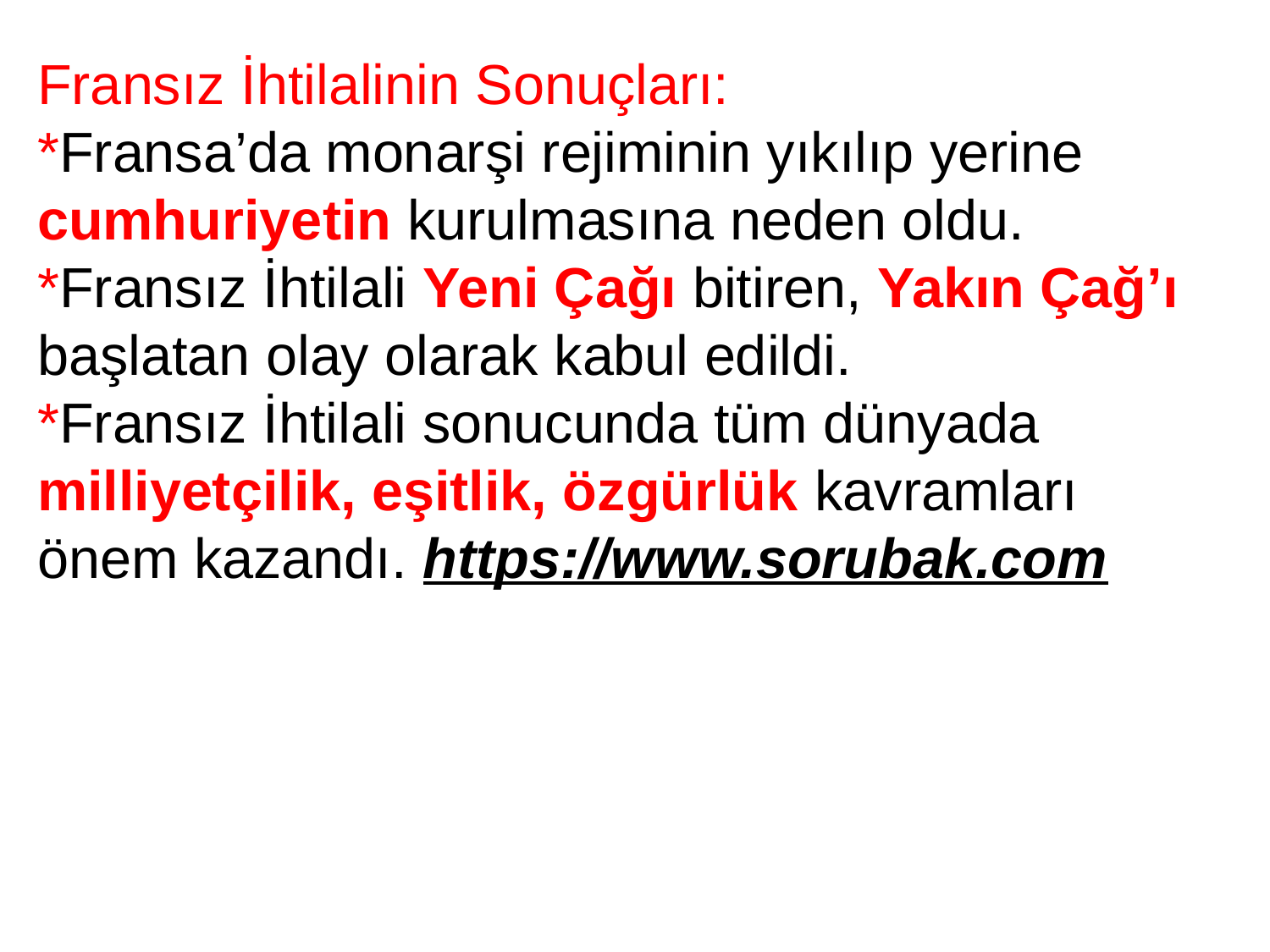

Fransız İhtilalinin Sonuçları:
*Fransa’da monarşi rejiminin yıkılıp yerine cumhuriyetin kurulmasına neden oldu.
*Fransız İhtilali Yeni Çağı bitiren, Yakın Çağ’ı başlatan olay olarak kabul edildi.
*Fransız İhtilali sonucunda tüm dünyada milliyetçilik, eşitlik, özgürlük kavramları önem kazandı. https://www.sorubak.com